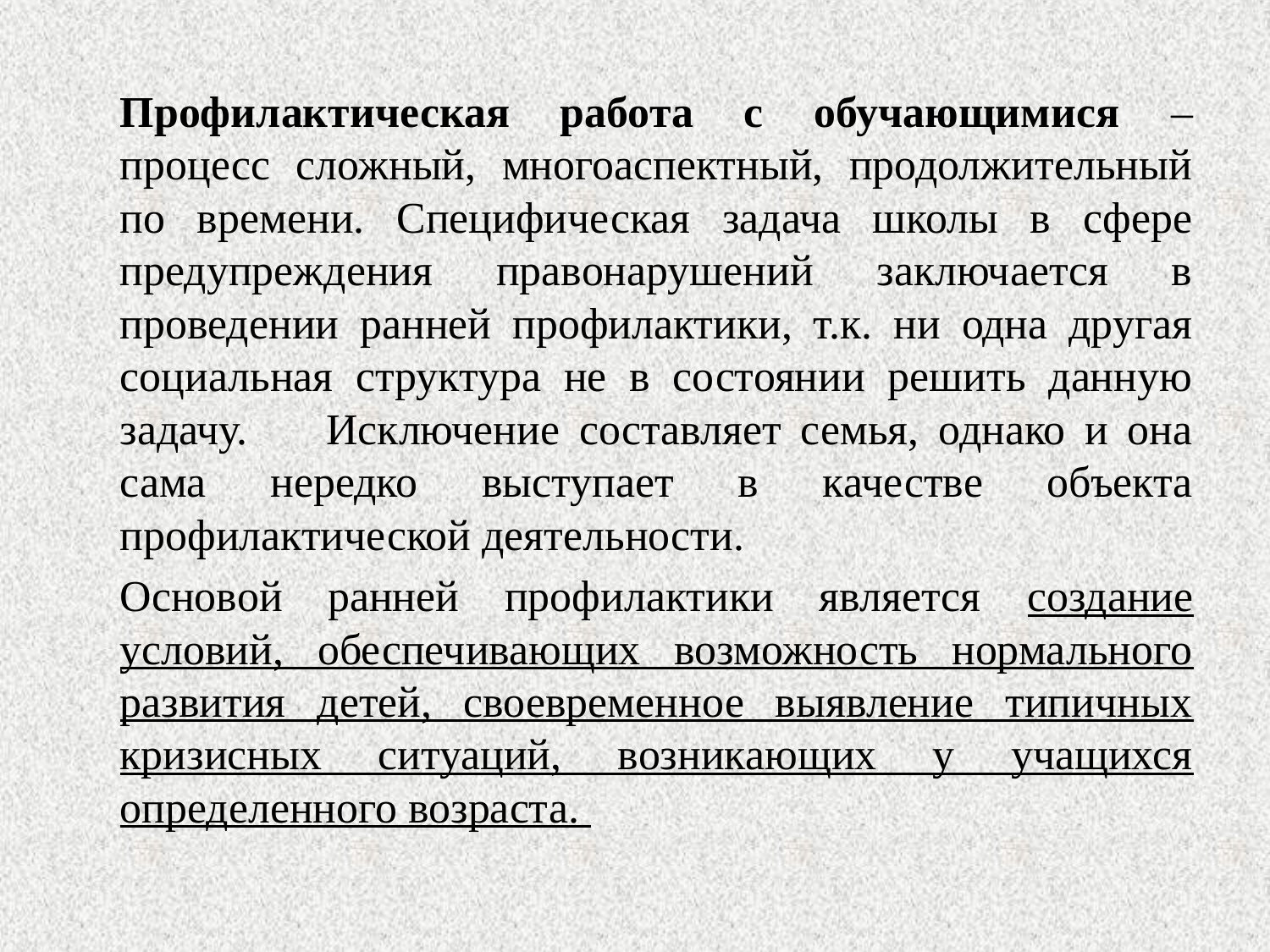

Профилактическая работа с обучающимися – процесс сложный, многоаспектный, продолжительный по времени. Специфическая задача школы в сфере предупреждения правонарушений заключается в проведении ранней профилактики, т.к. ни одна другая социальная структура не в состоянии решить данную задачу. 	Исключение составляет семья, однако и она сама нередко выступает в качестве объекта профилактической деятельности.
		Основой ранней профилактики является создание условий, обеспечивающих возможность нормального развития детей, своевременное выявление типичных кризисных ситуаций, возникающих у учащихся определенного возраста.